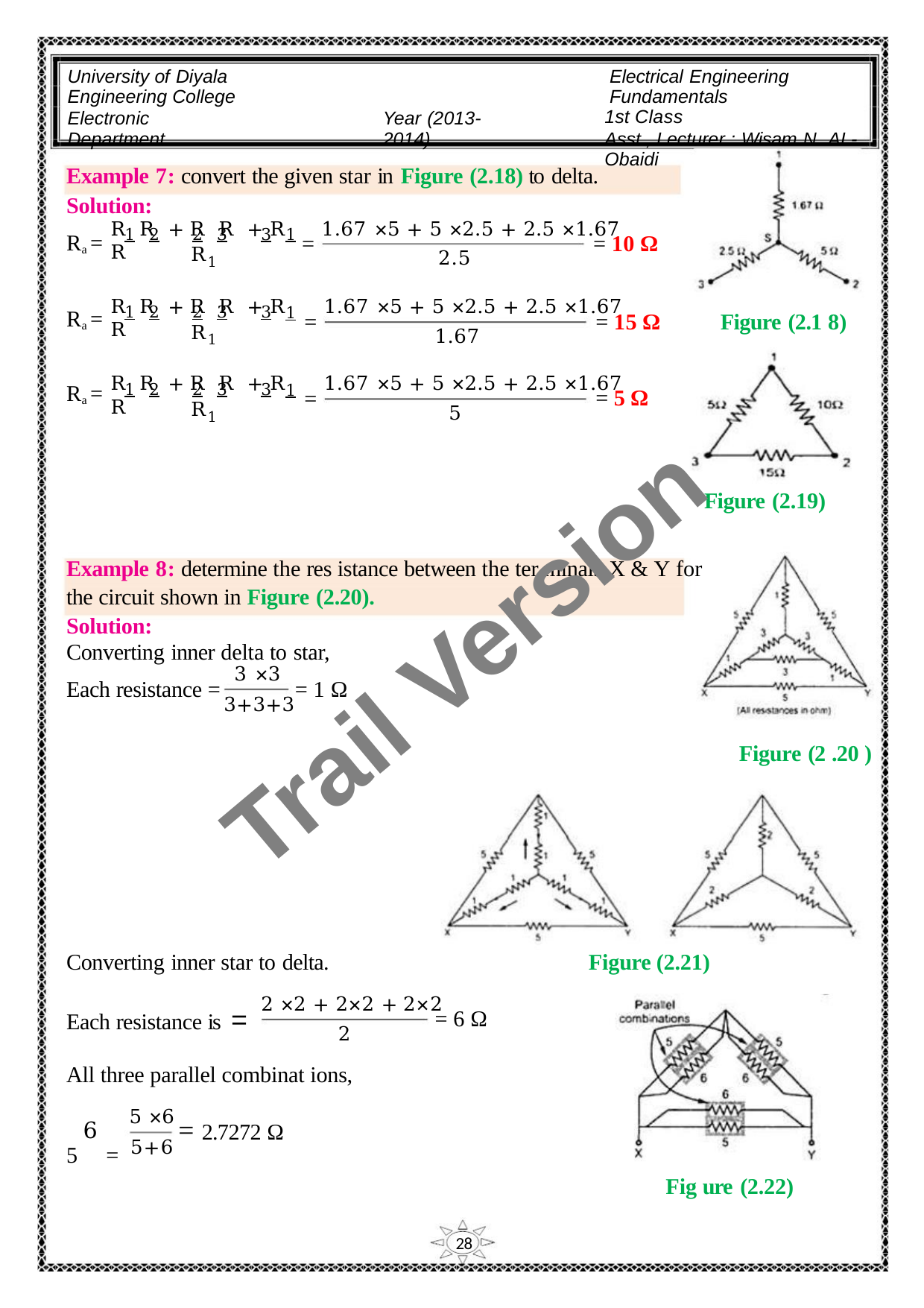

University of Diyala
Engineering College
Electronic Department
Electrical Engineering Fundamentals
1st Class
Asst., Lecturer : Wisam N. AL-Obaidi
Year (2013-2014)
Example 7: convert the given star in Figure (2.18) to delta.
Solution:
R R + R R + R R
1.67 ×5 + 5 ×2.5 + 2.5 ×1.67
2.5
1
2
2
3
3
1
1
1
Ra =
Ra =
Ra =
=
=
=
= 10 Ω
R1
R R + R R + R R
1.67 ×5 + 5 ×2.5 + 2.5 ×1.67
1.67
1
2
2
3
3
= 15 Ω
= 5 Ω
Figure (2.1 8)
Figure (2.19)
R1
R R + R R + R R
1.67 ×5 + 5 ×2.5 + 2.5 ×1.67
5
1
2
2
3
3
R1
Example 8: determine the res istance between the ter minals X & Y for
the circuit shown in Figure (2.20).
Solution:
Trail Version
Trail Version
Trail Version
Trail Version
Trail Version
Trail Version
Trail Version
Trail Version
Trail Version
Trail Version
Trail Version
Trail Version
Trail Version
Converting inner delta to star,
3 ×3
Each resistance =
= 1 Ω
3+3+3
Figure (2 .20 )
Converting inner star to delta.
Figure (2.21)
2 ×2 + 2×2 + 2×2
Each resistance is =
= 6 Ω
2
All three parallel combinat ions,
5 ×6
= 2.7272 Ω
 6
5 =
5+6
Fig ure (2.22)
28